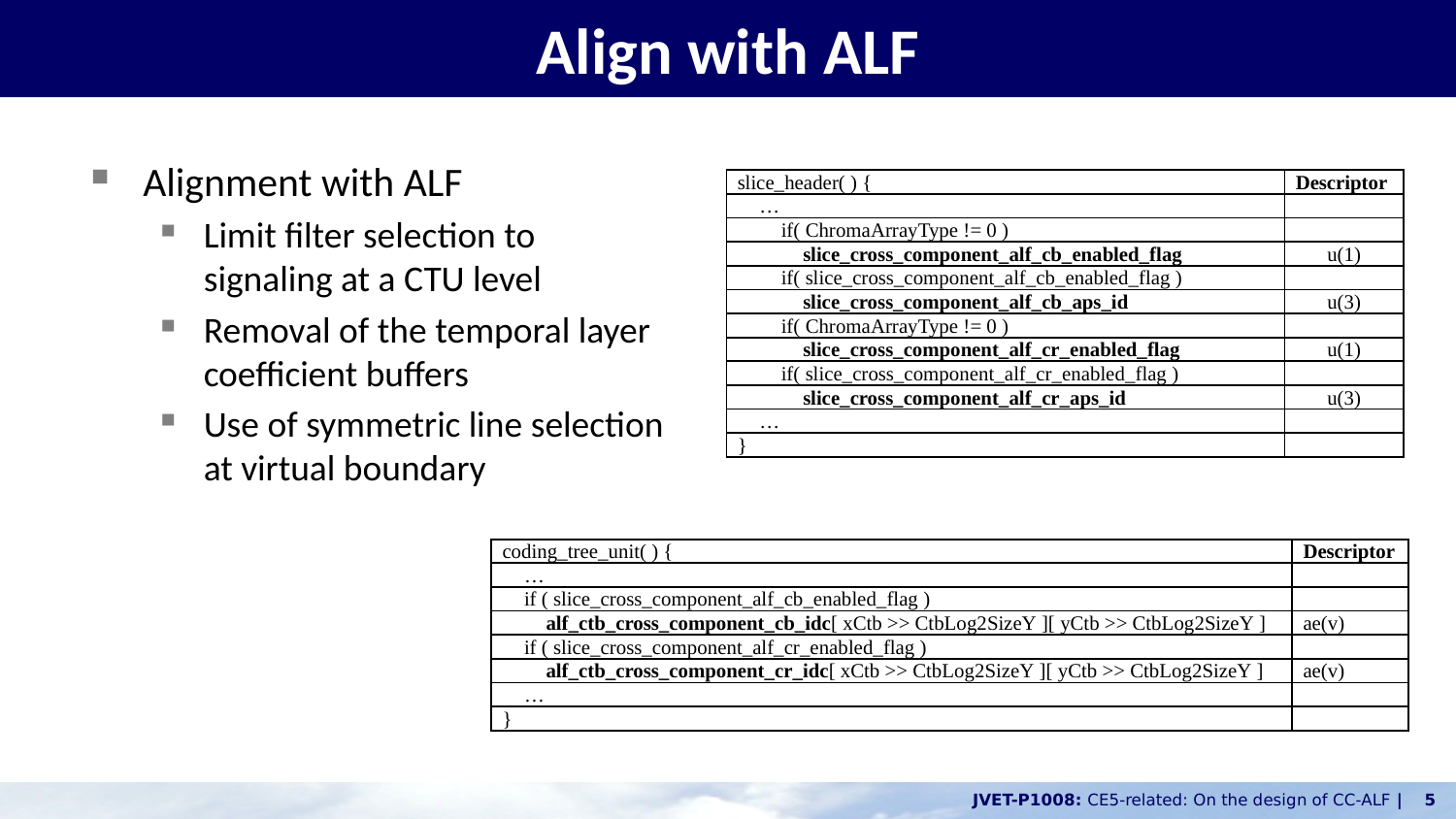

# Align with ALF
Alignment with ALF
Limit filter selection to signaling at a CTU level
Removal of the temporal layer coefficient buffers
Use of symmetric line selection at virtual boundary

| slice\_header( ) { | Descriptor |
| --- | --- |
| … |  |
| if( ChromaArrayType != 0 ) |  |
| slice\_cross\_component\_alf\_cb\_enabled\_flag | u(1) |
| if( slice\_cross\_component\_alf\_cb\_enabled\_flag ) |  |
| slice\_cross\_component\_alf\_cb\_aps\_id | u(3) |
| if( ChromaArrayType != 0 ) |  |
| slice\_cross\_component\_alf\_cr\_enabled\_flag | u(1) |
| if( slice\_cross\_component\_alf\_cr\_enabled\_flag ) |  |
| slice\_cross\_component\_alf\_cr\_aps\_id | u(3) |
| … |  |
| } |  |
| coding\_tree\_unit( ) { | Descriptor |
| --- | --- |
| … |  |
| if ( slice\_cross\_component\_alf\_cb\_enabled\_flag ) |  |
| alf\_ctb\_cross\_component\_cb\_idc[ xCtb >> CtbLog2SizeY ][ yCtb >> CtbLog2SizeY ] | ae(v) |
| if ( slice\_cross\_component\_alf\_cr\_enabled\_flag ) |  |
| alf\_ctb\_cross\_component\_cr\_idc[ xCtb >> CtbLog2SizeY ][ yCtb >> CtbLog2SizeY ] | ae(v) |
| … |  |
| } |  |